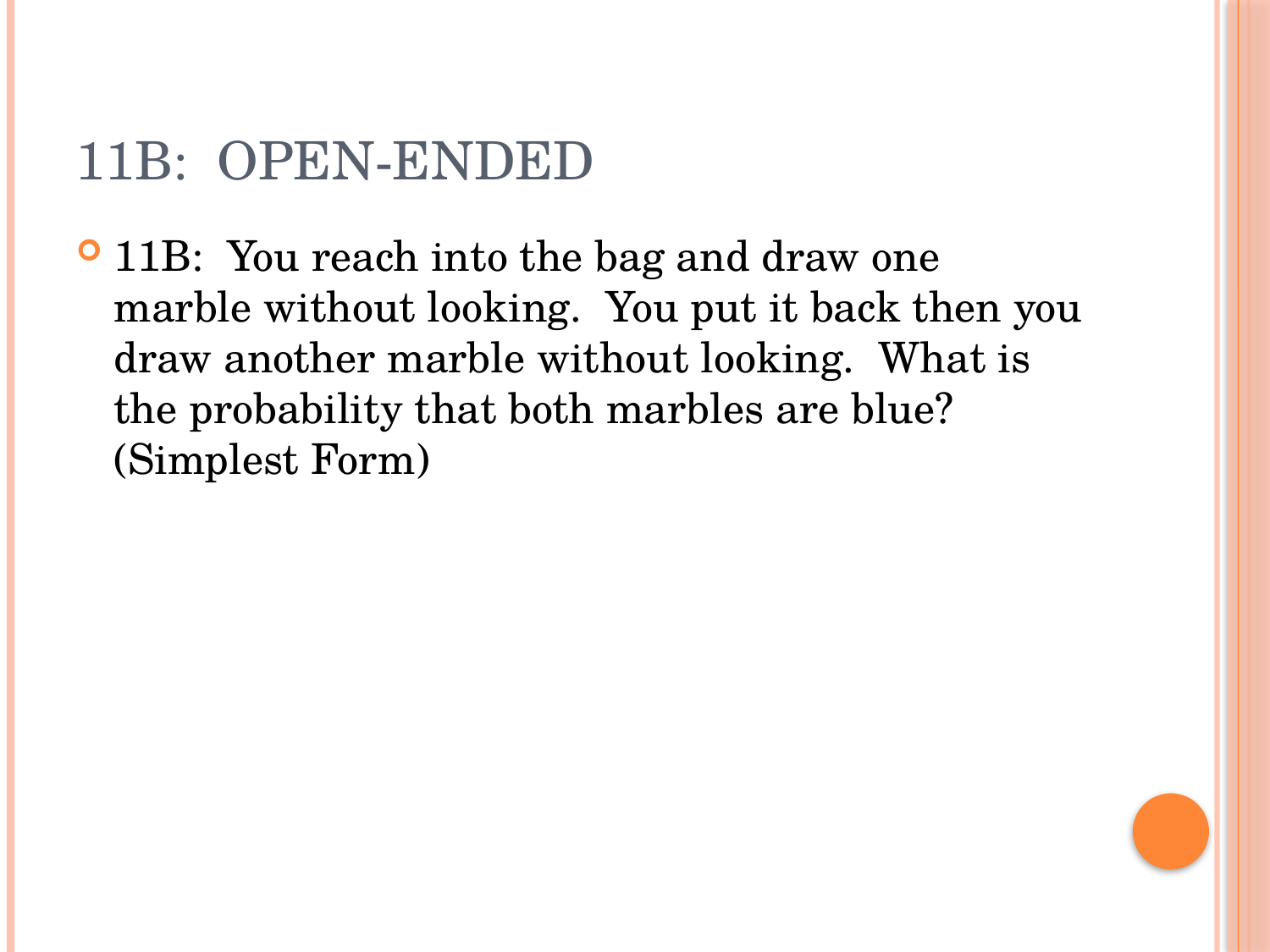

# 11B:  Open-Ended
11B:  You reach into the bag and draw one marble without looking.  You put it back then you draw another marble without looking.  What is the probability that both marbles are blue?  (Simplest Form)